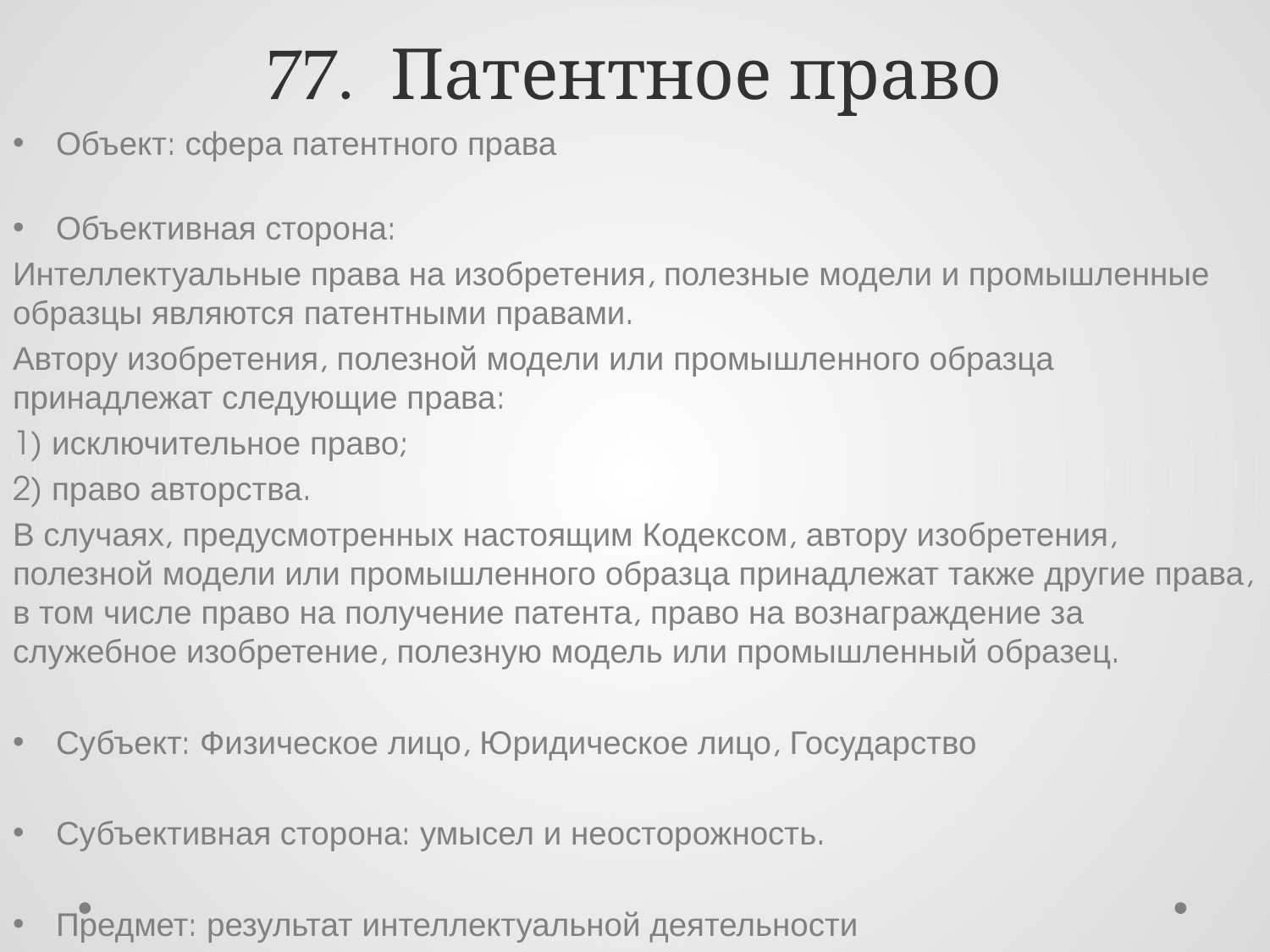

# 77.  Патентное право
Объект: сфера патентного права
Объективная сторона:
Интеллектуальные права на изобретения, полезные модели и промышленные образцы являются патентными правами.
Автору изобретения, полезной модели или промышленного образца принадлежат следующие права:
1) исключительное право;
2) право авторства.
В случаях, предусмотренных настоящим Кодексом, автору изобретения, полезной модели или промышленного образца принадлежат также другие права, в том числе право на получение патента, право на вознаграждение за служебное изобретение, полезную модель или промышленный образец.

Субъект: Физическое лицо, Юридическое лицо, Государство

Субъективная сторона: умысел и неосторожность.

Предмет: результат интеллектуальной деятельности